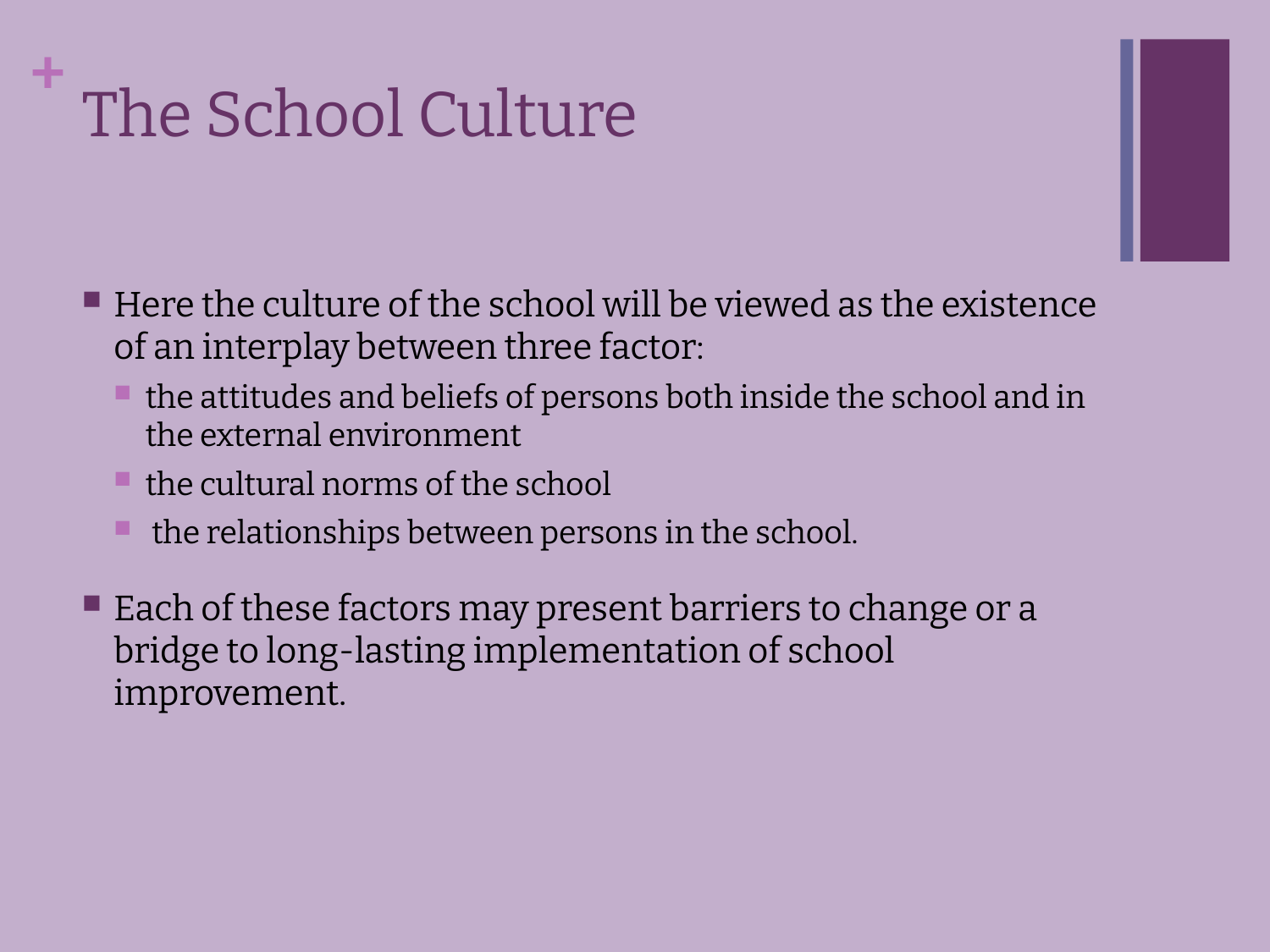

# The School Culture
Here the culture of the school will be viewed as the existence of an interplay between three factor:
the attitudes and beliefs of persons both inside the school and in the external environment
the cultural norms of the school
 the relationships between persons in the school.
Each of these factors may present barriers to change or a bridge to long-lasting implementation of school improvement.